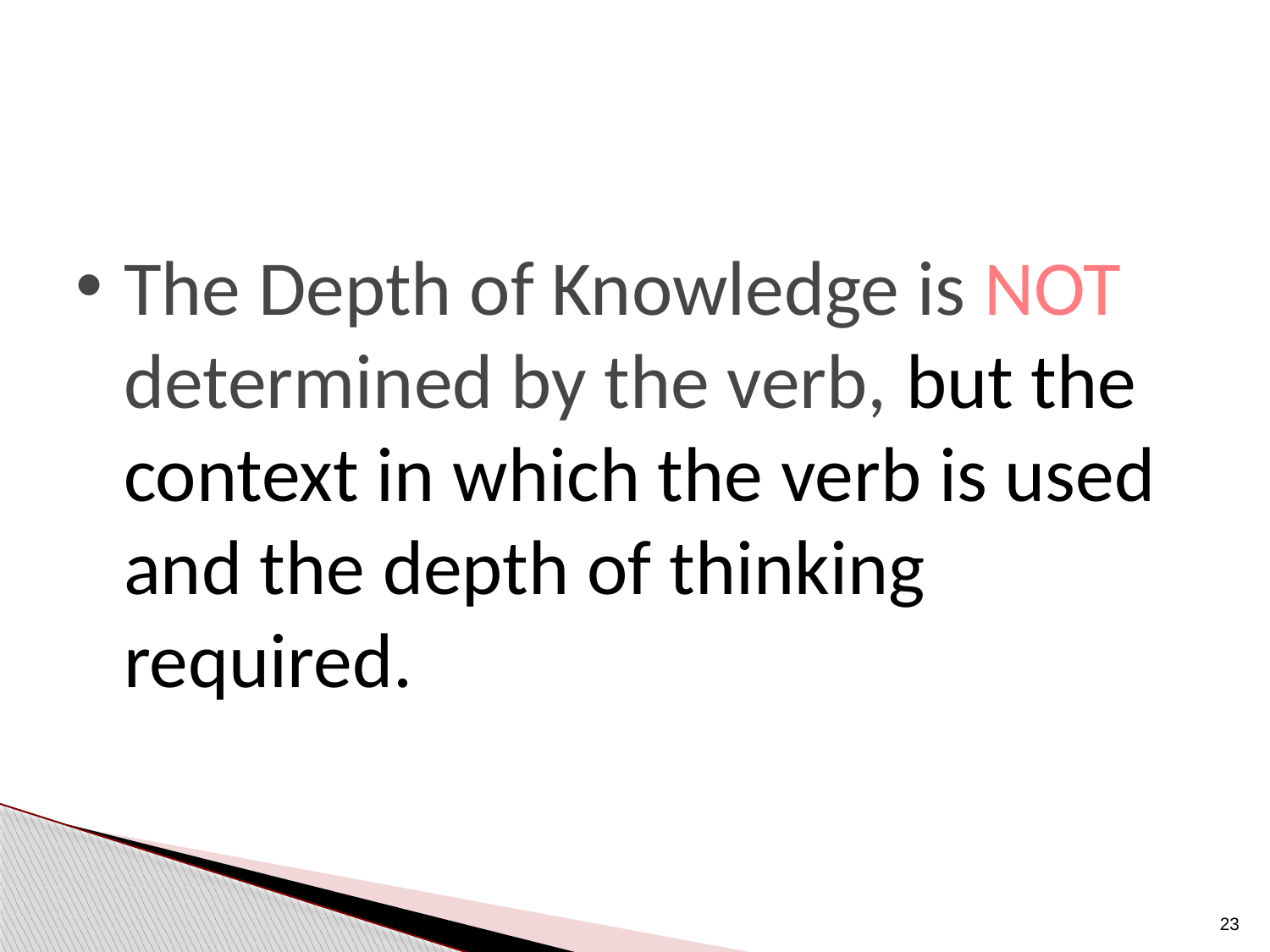

The Depth of Knowledge is NOT determined by the verb, but the context in which the verb is used and the depth of thinking required.

23